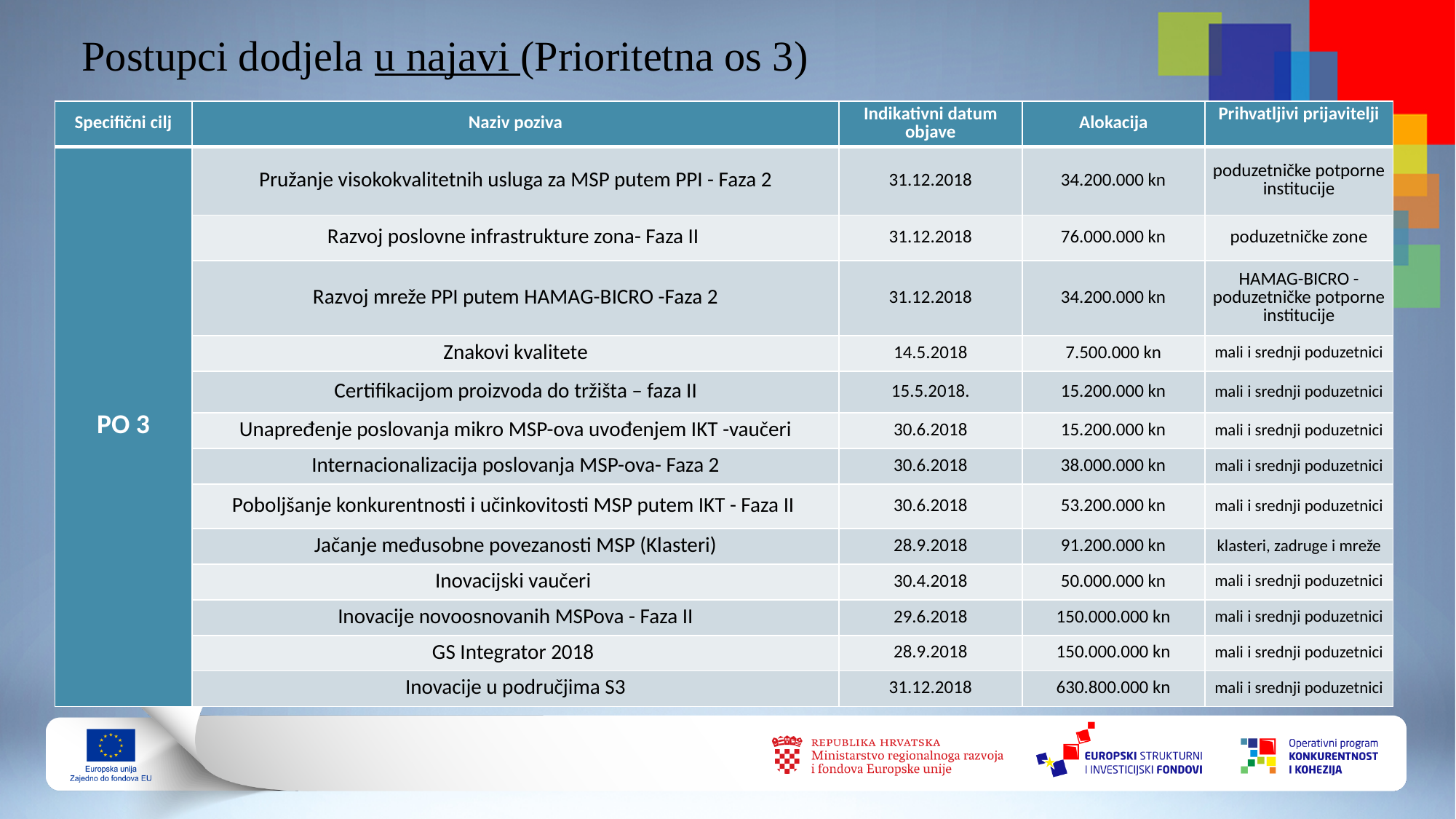

# Postupci dodjela u najavi (Prioritetna os 3)
| Specifični cilj | Naziv poziva | Indikativni datum objave | Alokacija | Prihvatljivi prijavitelji |
| --- | --- | --- | --- | --- |
| PO 3 | Pružanje visokokvalitetnih usluga za MSP putem PPI - Faza 2 | 31.12.2018 | 34.200.000 kn | poduzetničke potporne institucije |
|  | Razvoj poslovne infrastrukture zona- Faza II | 31.12.2018 | 76.000.000 kn | poduzetničke zone |
|  | Razvoj mreže PPI putem HAMAG-BICRO -Faza 2 | 31.12.2018 | 34.200.000 kn | HAMAG-BICRO - poduzetničke potporne institucije |
|  | Znakovi kvalitete | 14.5.2018 | 7.500.000 kn | mali i srednji poduzetnici |
|  | Certifikacijom proizvoda do tržišta – faza II | 15.5.2018. | 15.200.000 kn | mali i srednji poduzetnici |
|  | Unapređenje poslovanja mikro MSP-ova uvođenjem IKT -vaučeri | 30.6.2018 | 15.200.000 kn | mali i srednji poduzetnici |
|  | Internacionalizacija poslovanja MSP-ova- Faza 2 | 30.6.2018 | 38.000.000 kn | mali i srednji poduzetnici |
|  | Poboljšanje konkurentnosti i učinkovitosti MSP putem IKT - Faza II | 30.6.2018 | 53.200.000 kn | mali i srednji poduzetnici |
|  | Jačanje međusobne povezanosti MSP (Klasteri) | 28.9.2018 | 91.200.000 kn | klasteri, zadruge i mreže |
|  | Inovacijski vaučeri | 30.4.2018 | 50.000.000 kn | mali i srednji poduzetnici |
|  | Inovacije novoosnovanih MSPova - Faza II | 29.6.2018 | 150.000.000 kn | mali i srednji poduzetnici |
|  | GS Integrator 2018 | 28.9.2018 | 150.000.000 kn | mali i srednji poduzetnici |
|  | Inovacije u područjima S3 | 31.12.2018 | 630.800.000 kn | mali i srednji poduzetnici |